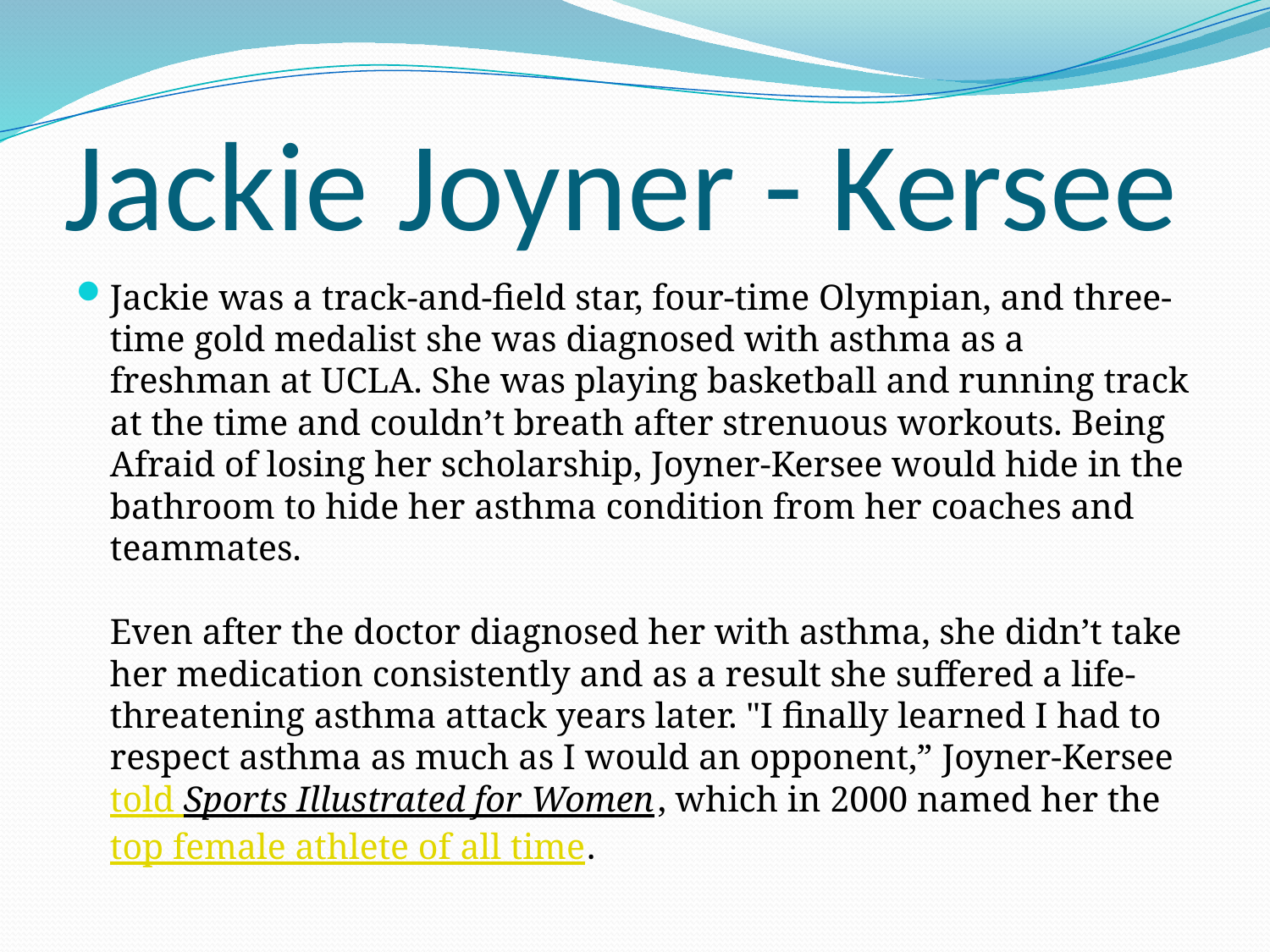

# Jackie Joyner - Kersee
Jackie was a track-and-field star, four-time Olympian, and three-time gold medalist she was diagnosed with asthma as a freshman at UCLA. She was playing basketball and running track at the time and couldn’t breath after strenuous workouts. Being Afraid of losing her scholarship, Joyner-Kersee would hide in the bathroom to hide her asthma condition from her coaches and teammates.
Even after the doctor diagnosed her with asthma, she didn’t take her medication consistently and as a result she suffered a life-threatening asthma attack years later. "I finally learned I had to respect asthma as much as I would an opponent,” Joyner-Kersee told Sports Illustrated for Women, which in 2000 named her the top female athlete of all time.